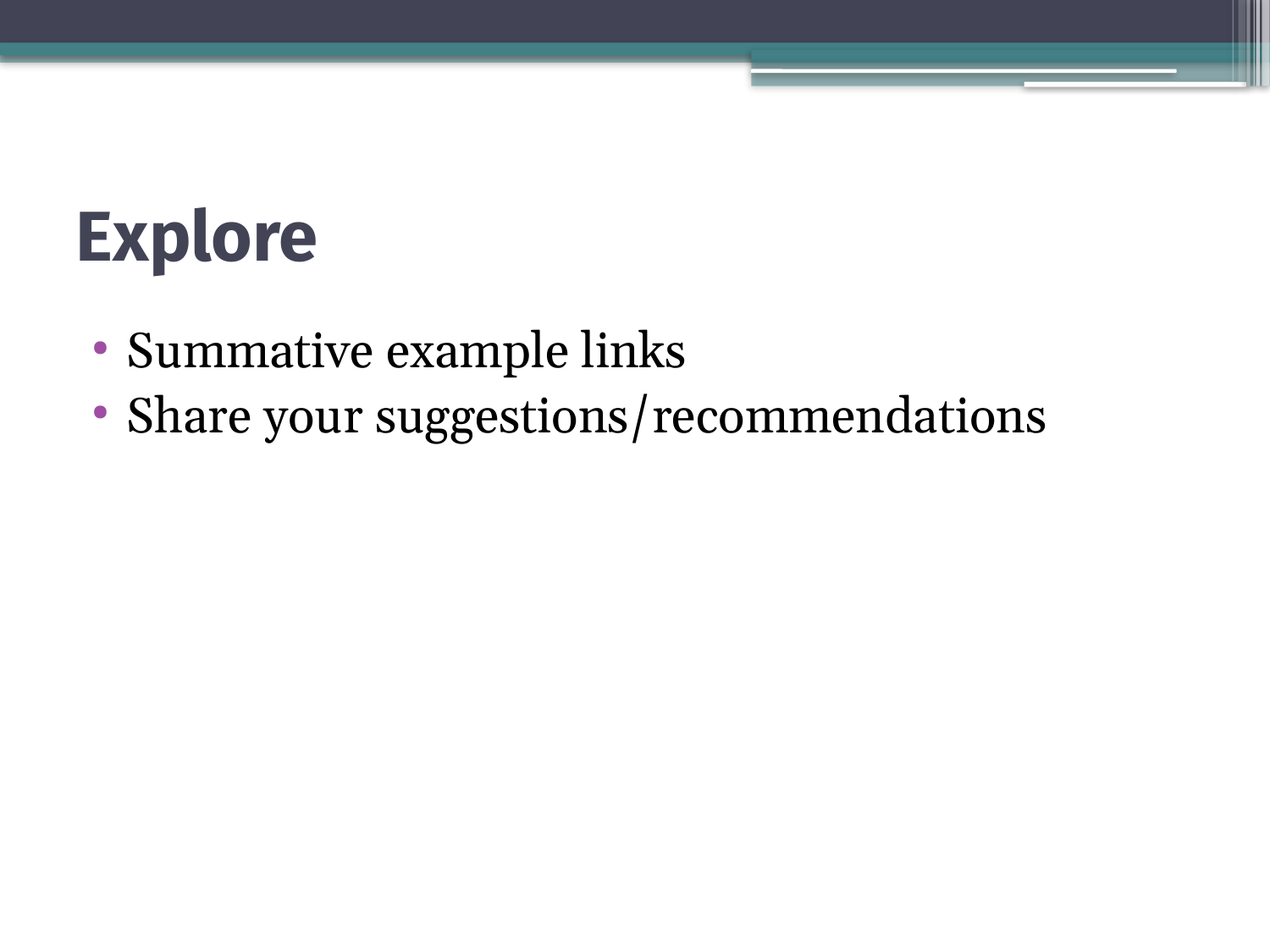

# Explore
Summative example links
Share your suggestions/recommendations